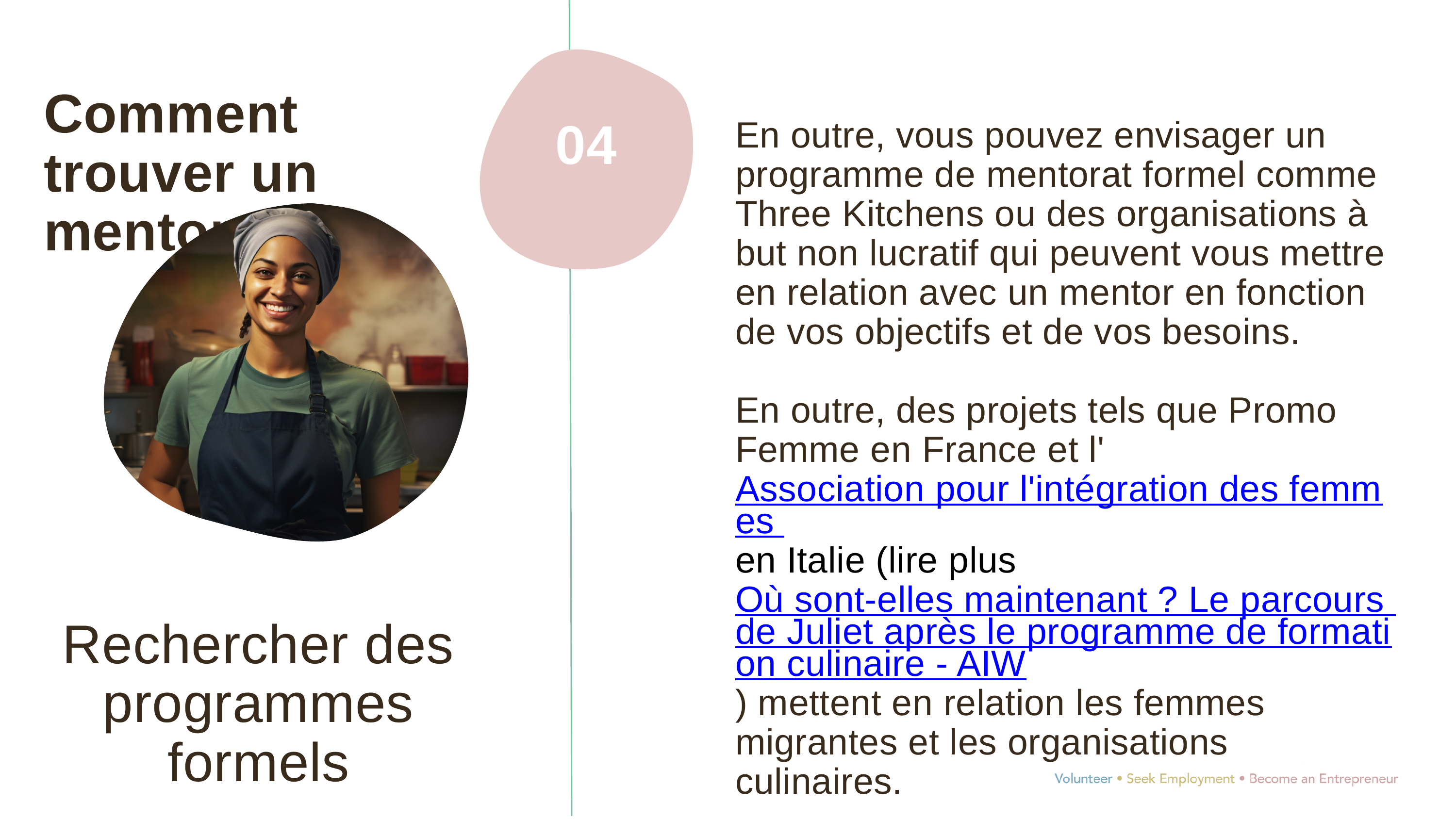

Comment trouver un mentor

Rechercher des programmes formels
En outre, vous pouvez envisager un programme de mentorat formel comme Three Kitchens ou des organisations à but non lucratif qui peuvent vous mettre en relation avec un mentor en fonction de vos objectifs et de vos besoins.

En outre, des projets tels que Promo Femme en France et l'Association pour l'intégration des femmes en Italie (lire plus Où sont-elles maintenant ? Le parcours de Juliet après le programme de formation culinaire - AIW) mettent en relation les femmes migrantes et les organisations culinaires.

04